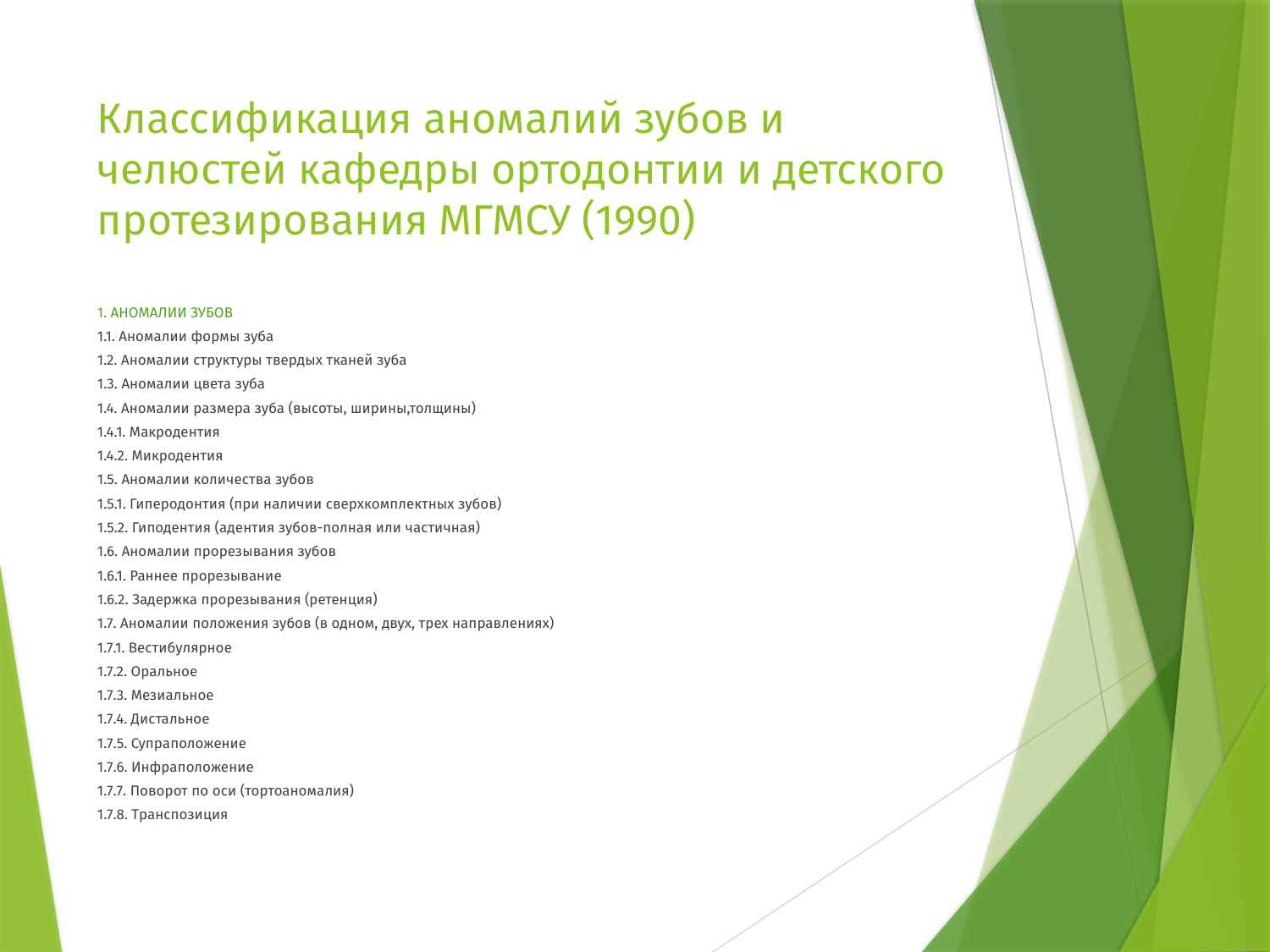

# Классификация аномалий зубов и челюстей кафедры ортодонтии и детского протезирования МГМСУ (1990)
1. АНОМАЛИИ ЗУБОВ
1.1. Аномалии формы зуба
1.2. Аномалии структуры твердых тканей зуба
1.3. Аномалии цвета зуба
1.4. Аномалии размера зуба (высоты, ширины,толщины)
1.4.1. Макродентия
1.4.2. Микродентия
1.5. Аномалии количества зубов
1.5.1. Гиперодонтия (при наличии сверхкомплектных зубов)
1.5.2. Гиподентия (адентия зубов-полная или частичная)
1.6. Аномалии прорезывания зубов
1.6.1. Раннее прорезывание
1.6.2. Задержка прорезывания (ретенция)
1.7. Аномалии положения зубов (в одном, двух, трех направлениях)
1.7.1. Вестибулярное
1.7.2. Оральное
1.7.3. Мезиальное
1.7.4. Дистальное
1.7.5. Супраположение
1.7.6. Инфраположение
1.7.7. Поворот по оси (тортоаномалия)
1.7.8. Транспозиция